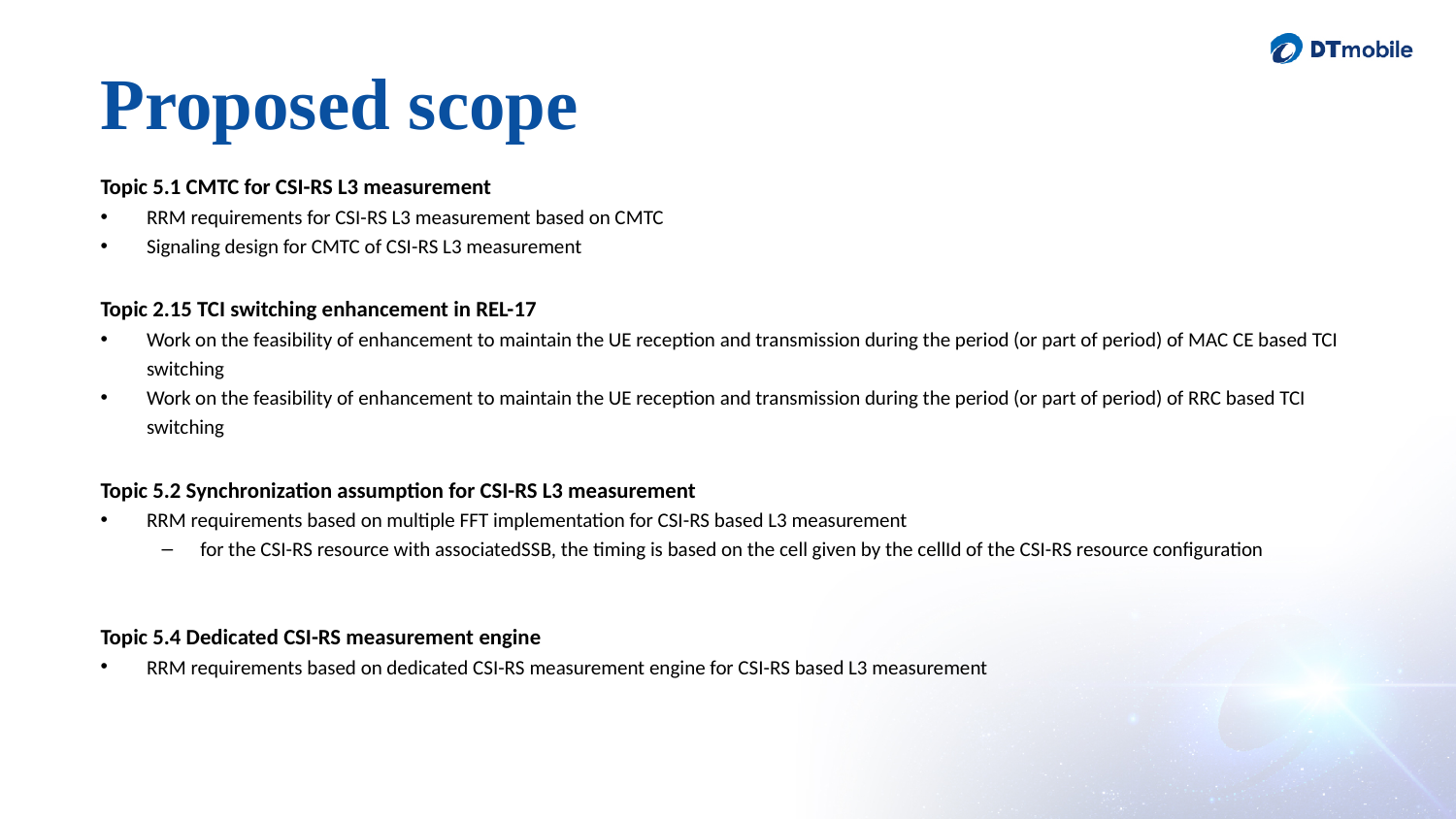

# Proposed scope
Topic 5.1 CMTC for CSI-RS L3 measurement
RRM requirements for CSI-RS L3 measurement based on CMTC
Signaling design for CMTC of CSI-RS L3 measurement

Topic 2.15 TCI switching enhancement in REL-17
Work on the feasibility of enhancement to maintain the UE reception and transmission during the period (or part of period) of MAC CE based TCI switching
Work on the feasibility of enhancement to maintain the UE reception and transmission during the period (or part of period) of RRC based TCI switching

Topic 5.2 Synchronization assumption for CSI-RS L3 measurement
RRM requirements based on multiple FFT implementation for CSI-RS based L3 measurement
for the CSI-RS resource with associatedSSB, the timing is based on the cell given by the cellId of the CSI-RS resource configuration

Topic 5.4 Dedicated CSI-RS measurement engine
RRM requirements based on dedicated CSI-RS measurement engine for CSI-RS based L3 measurement